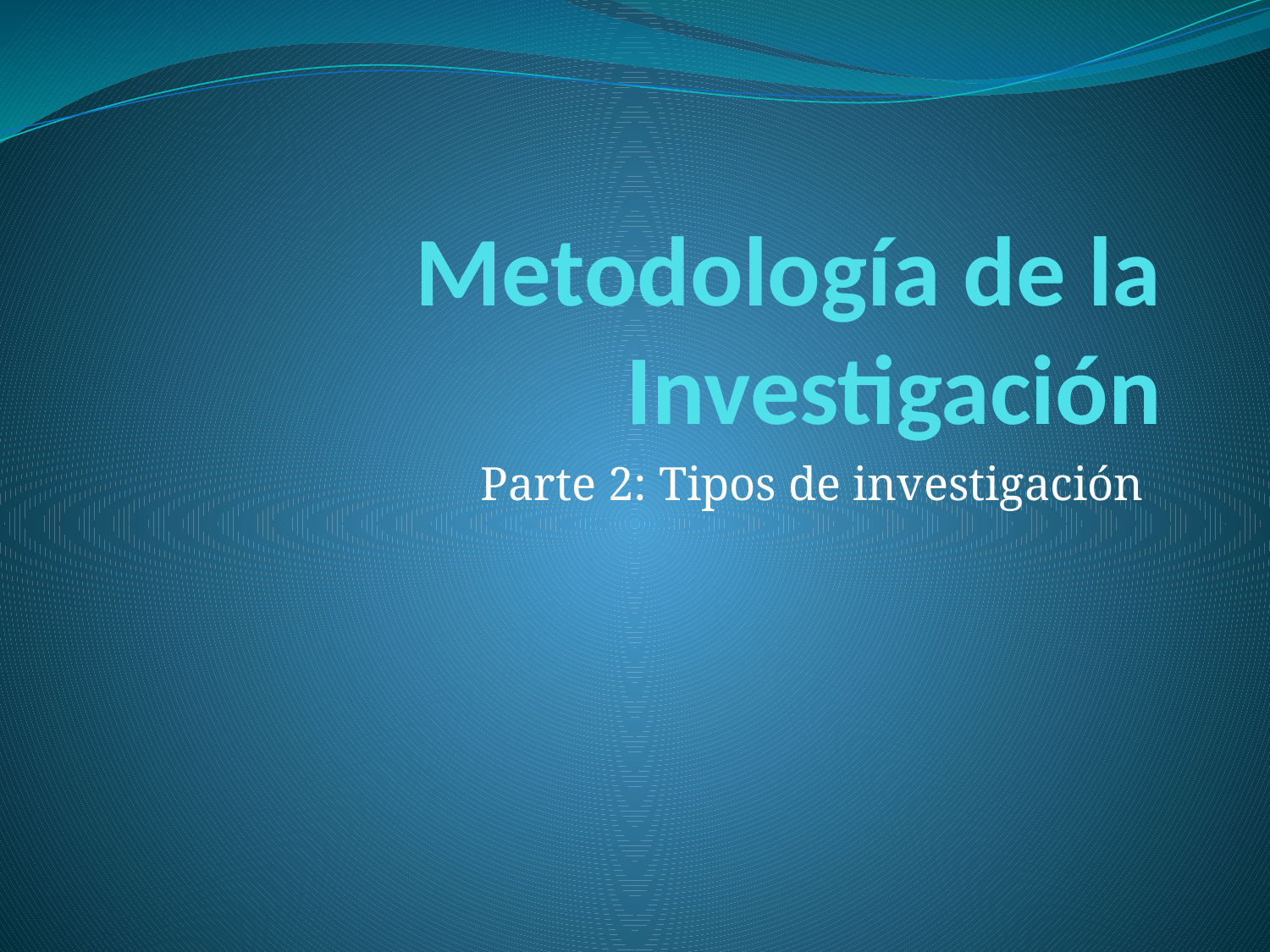

# Metodología de la Investigación
Parte 2: Tipos de investigación